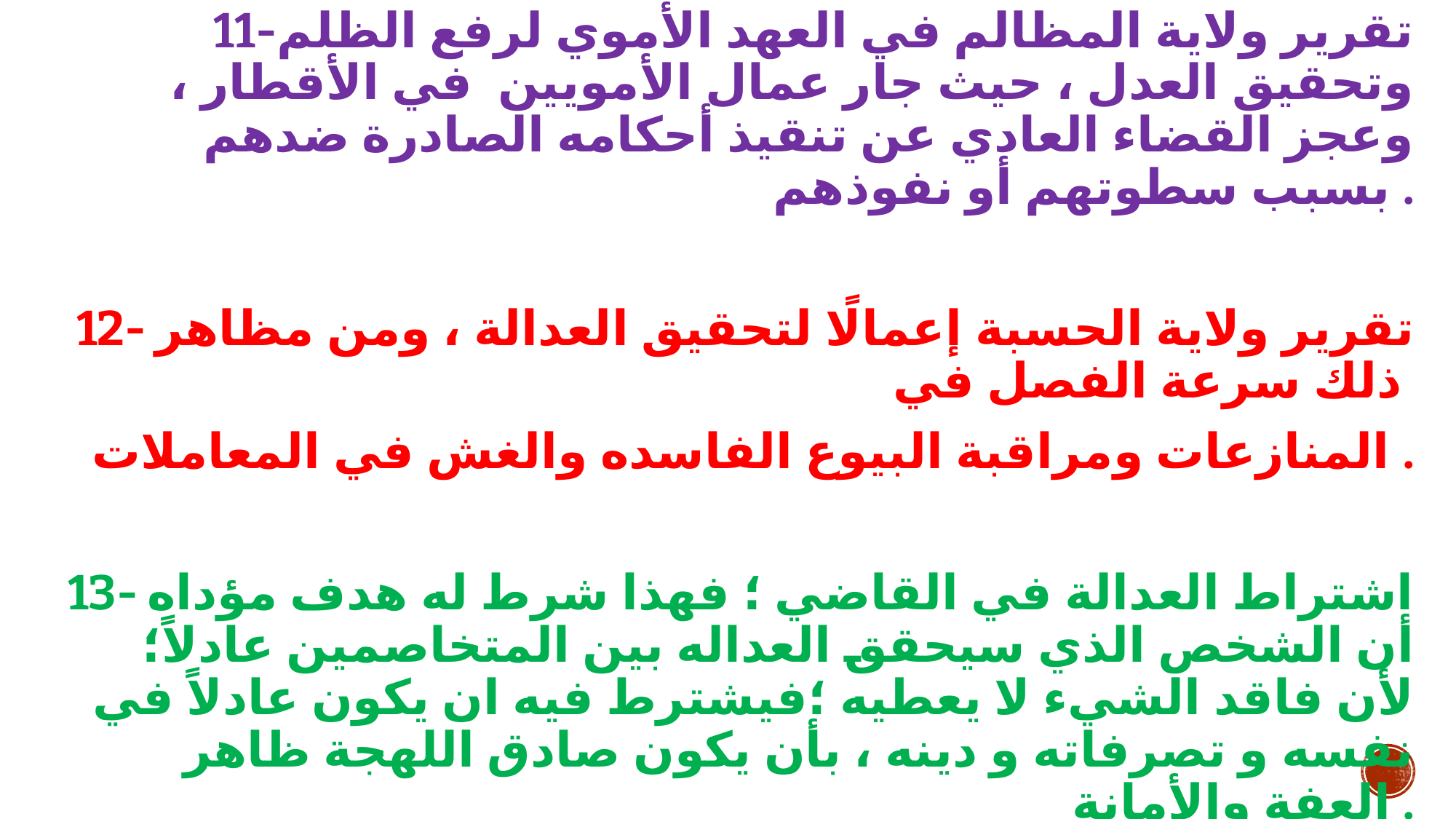

11-تقرير ولاية المظالم في العهد الأموي لرفع الظلم وتحقيق العدل ، حيث جار عمال الأمويين  في الأقطار ، وعجز القضاء العادي عن تنقيذ أحكامه الصادرة ضدهم بسبب سطوتهم أو نفوذهم .

12- تقرير ولاية الحسبة إعمالًا لتحقيق العدالة ، ومن مظاهر ذلك سرعة الفصل في
المنازعات ومراقبة البيوع الفاسده والغش في المعاملات .

13- اشتراط العدالة في القاضي ؛ فهذا شرط له هدف مؤداه أن الشخص الذي سيحقق العداله بين المتخاصمين عادلاً؛ لأن فاقد الشيء لا يعطيه ؛فيشترط فيه ان يكون عادلاً في نفسه و تصرفاته و دينه ، بأن يكون صادق اللهجة ظاهر العفة والأمانة .

14- تقرير الرقابة على القاضي في الشريعة الإسلامية للتأكد من كفاءته وقدرته على تحقيق العدل والعداله بين  الناس .